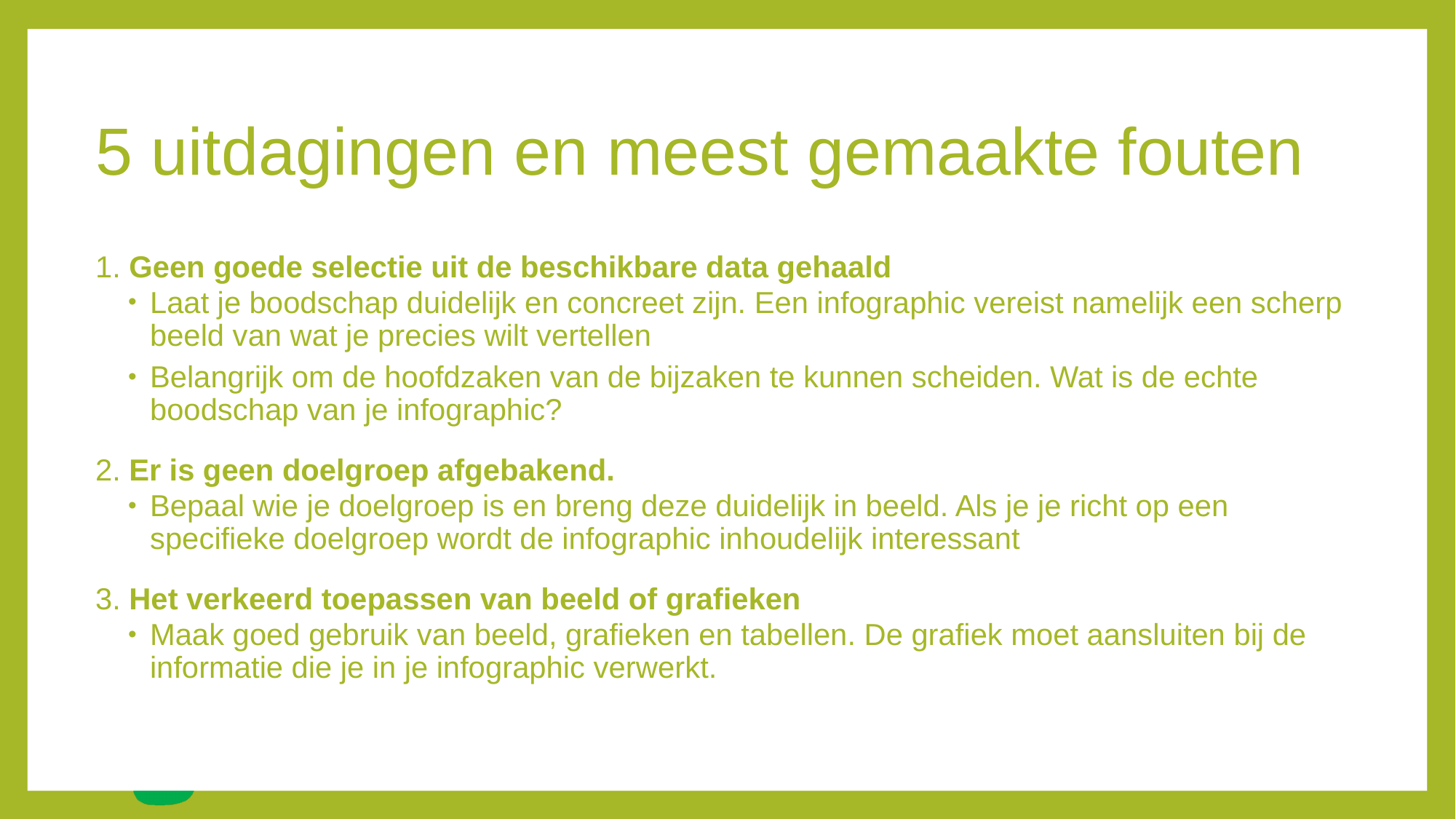

# 5 uitdagingen en meest gemaakte fouten
1. Geen goede selectie uit de beschikbare data gehaald
Laat je boodschap duidelijk en concreet zijn. Een infographic vereist namelijk een scherp beeld van wat je precies wilt vertellen
Belangrijk om de hoofdzaken van de bijzaken te kunnen scheiden. Wat is de echte boodschap van je infographic?
2. Er is geen doelgroep afgebakend.
Bepaal wie je doelgroep is en breng deze duidelijk in beeld. Als je je richt op een specifieke doelgroep wordt de infographic inhoudelijk interessant
3. Het verkeerd toepassen van beeld of grafieken
Maak goed gebruik van beeld, grafieken en tabellen. De grafiek moet aansluiten bij de informatie die je in je infographic verwerkt.